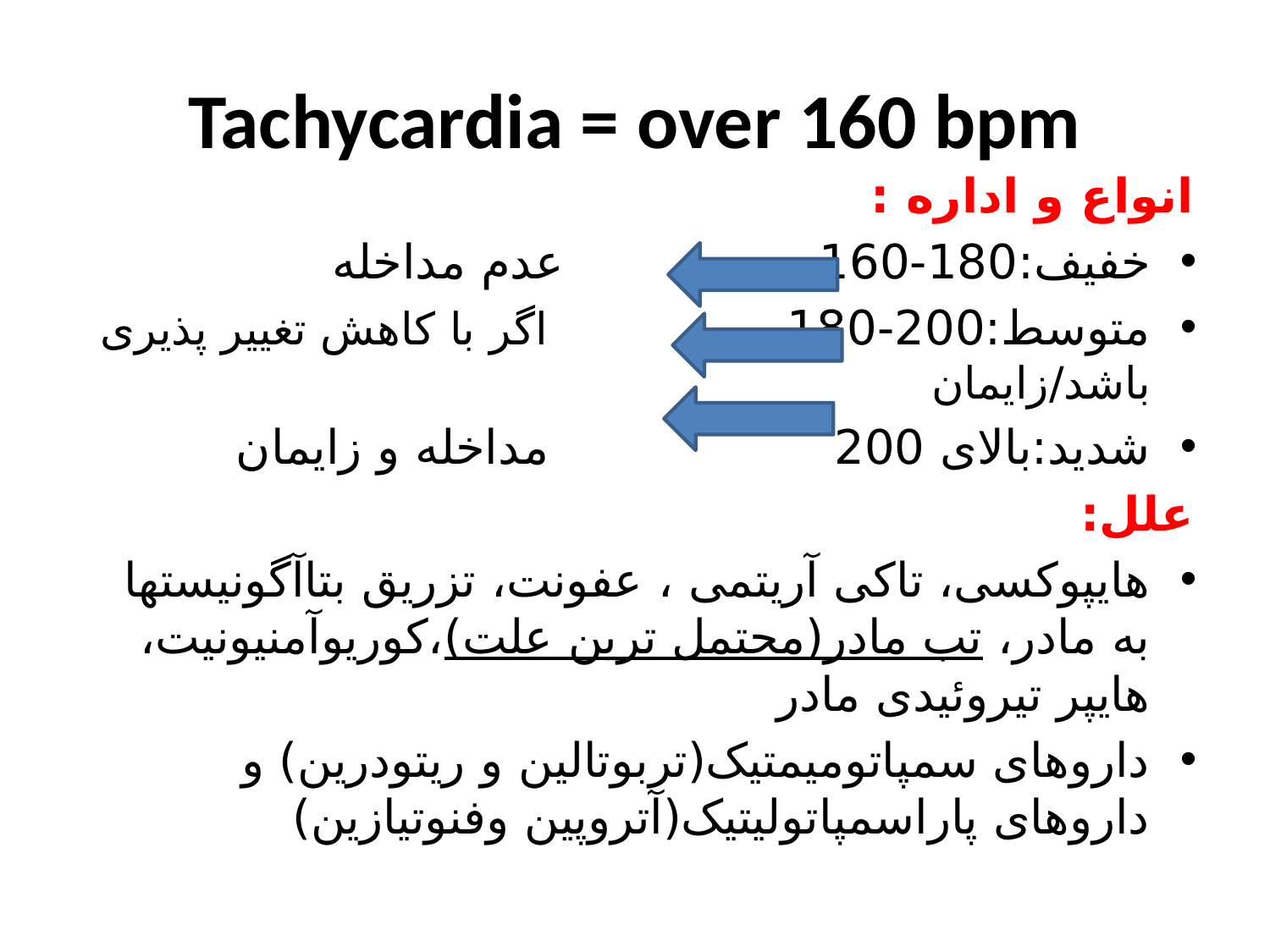

# Tachycardia = over 160 bpm
انواع و اداره :
خفیف:180-160                 عدم مداخله
متوسط:200-180                اگر با کاهش تغییر پذیری باشد/زایمان
شدید:بالای 200                   مداخله و زایمان
علل:
هایپوکسی، تاکی آریتمی ، عفونت، تزریق بتاآگونیستها به مادر، تب مادر(محتمل ترین علت)،کوریوآمنیونیت، هایپر تیروئیدی مادر
داروهای سمپاتومیمتیک(تربوتالین و ریتودرین) و داروهای پاراسمپاتولیتیک(آتروپین وفنوتیازین)